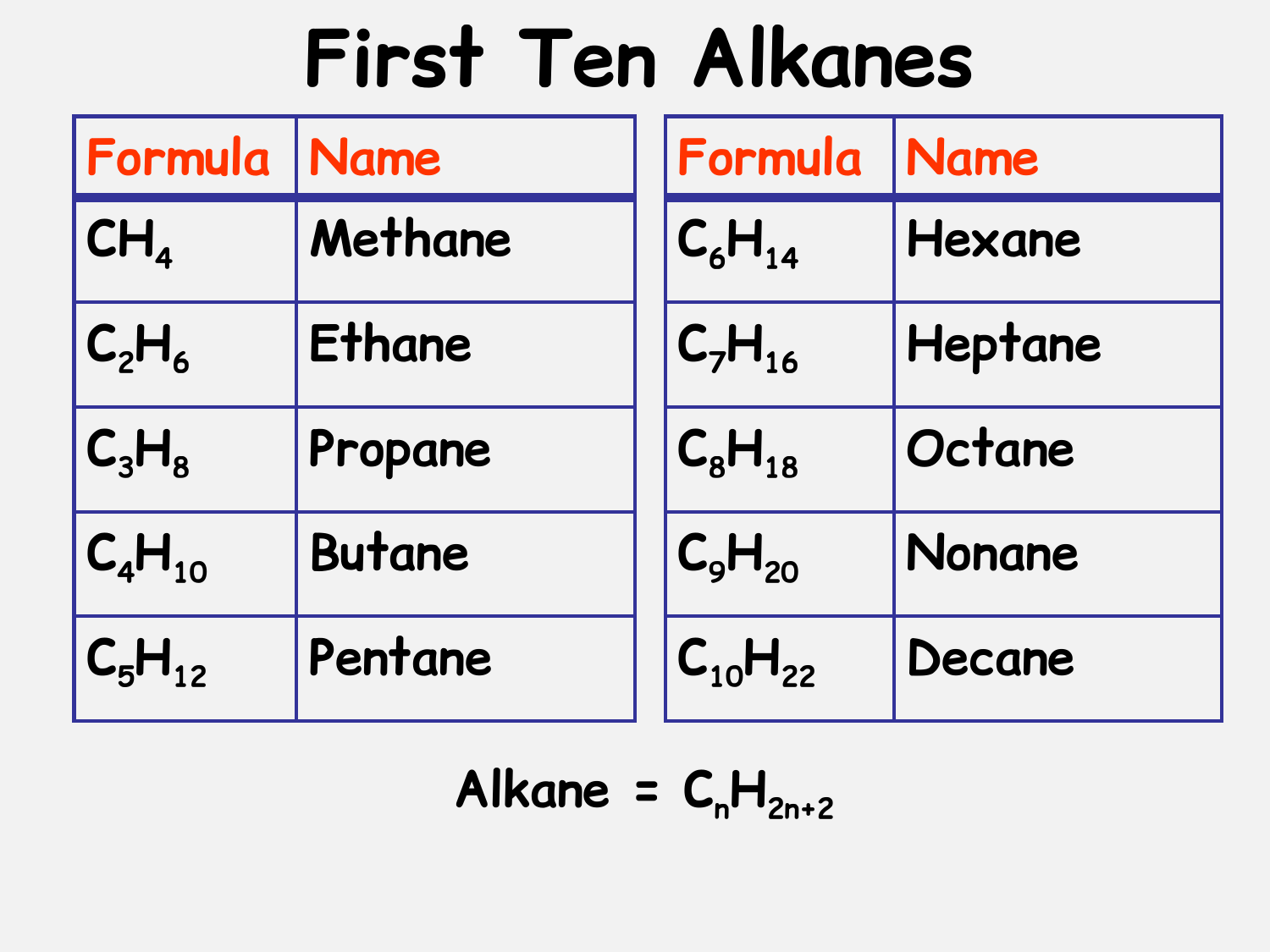

# First Ten Alkanes
| Formula | Name |  | Formula | Name |
| --- | --- | --- | --- | --- |
| CH4 | Methane |  | C6H14 | Hexane |
| C2H6 | Ethane |  | C7H16 | Heptane |
| C3H8 | Propane |  | C8H18 | Octane |
| C4H10 | Butane |  | C9H20 | Nonane |
| C5H12 | Pentane |  | C10H22 | Decane |
Alkane = CnH2n+2